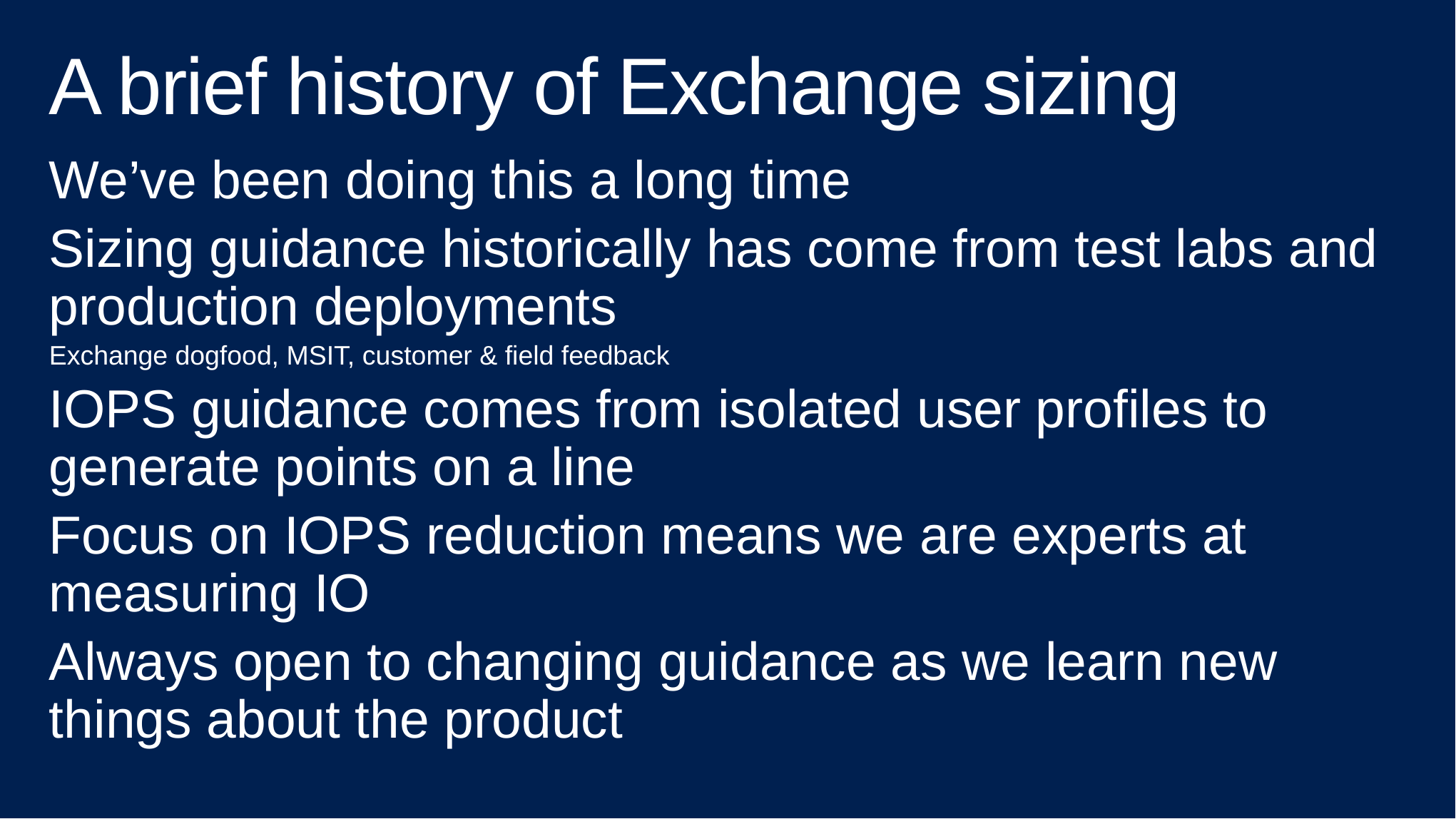

# A brief history of Exchange sizing
We’ve been doing this a long time
Sizing guidance historically has come from test labs and production deployments
Exchange dogfood, MSIT, customer & field feedback
IOPS guidance comes from isolated user profiles to generate points on a line
Focus on IOPS reduction means we are experts at measuring IO
Always open to changing guidance as we learn new things about the product